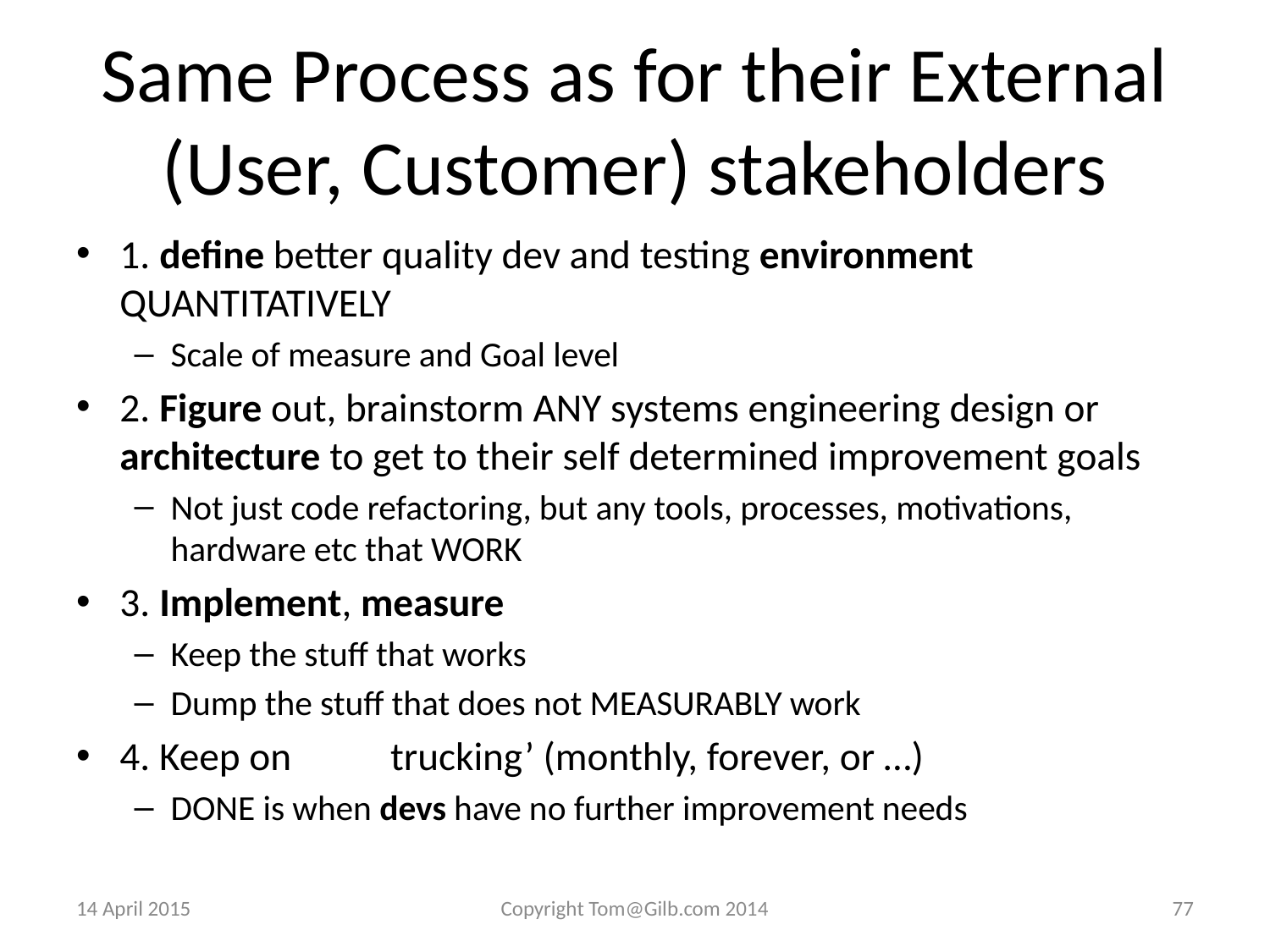

# Same Process as for their External (User, Customer) stakeholders
1. define better quality dev and testing environment QUANTITATIVELY
Scale of measure and Goal level
2. Figure out, brainstorm ANY systems engineering design or architecture to get to their self determined improvement goals
Not just code refactoring, but any tools, processes, motivations, hardware etc that WORK
3. Implement, measure
Keep the stuff that works
Dump the stuff that does not MEASURABLY work
4. Keep on 	trucking’ (monthly, forever, or …)
DONE is when devs have no further improvement needs
14 April 2015
Copyright Tom@Gilb.com 2014
77